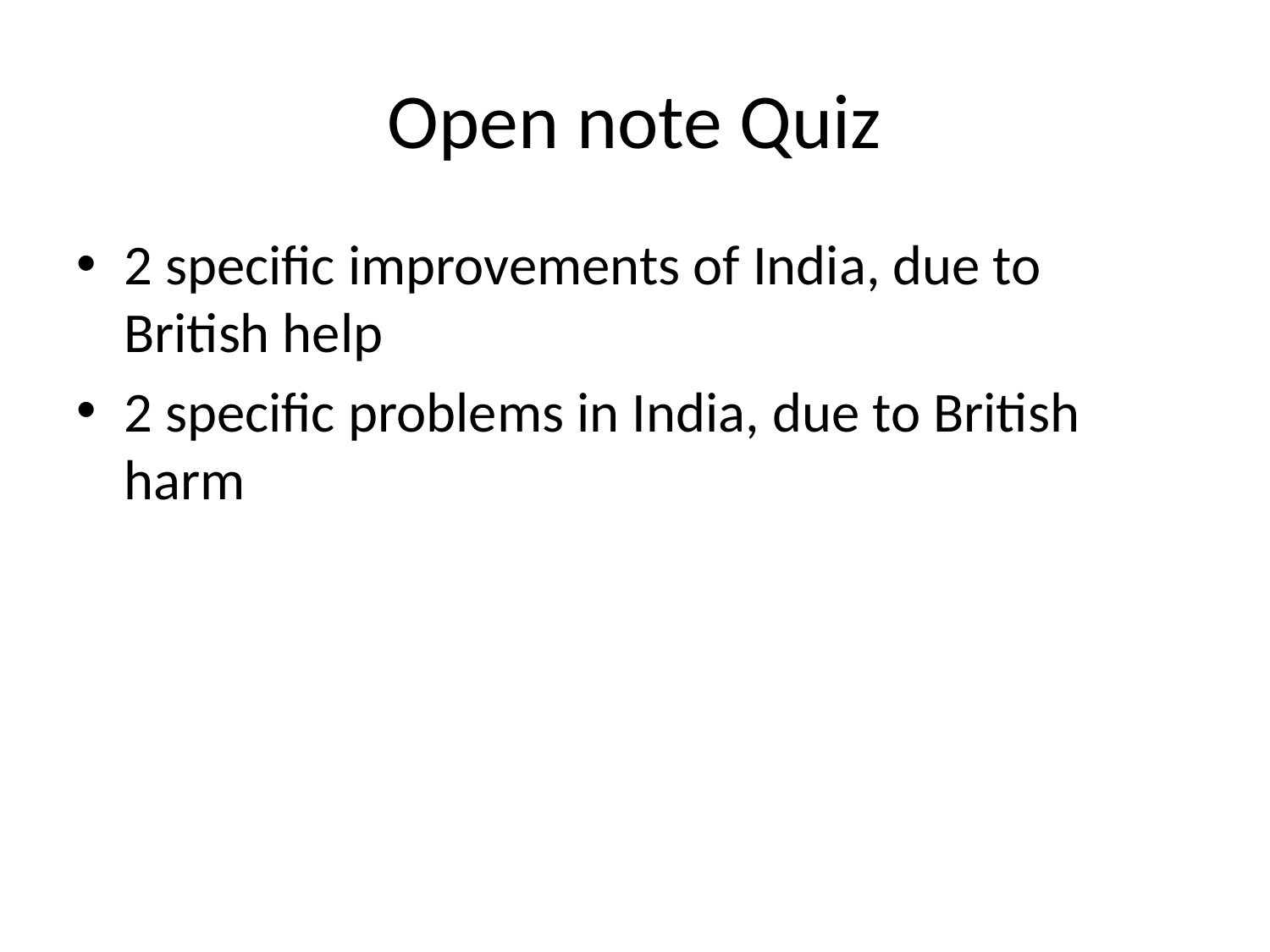

# Open note Quiz
2 specific improvements of India, due to British help
2 specific problems in India, due to British harm